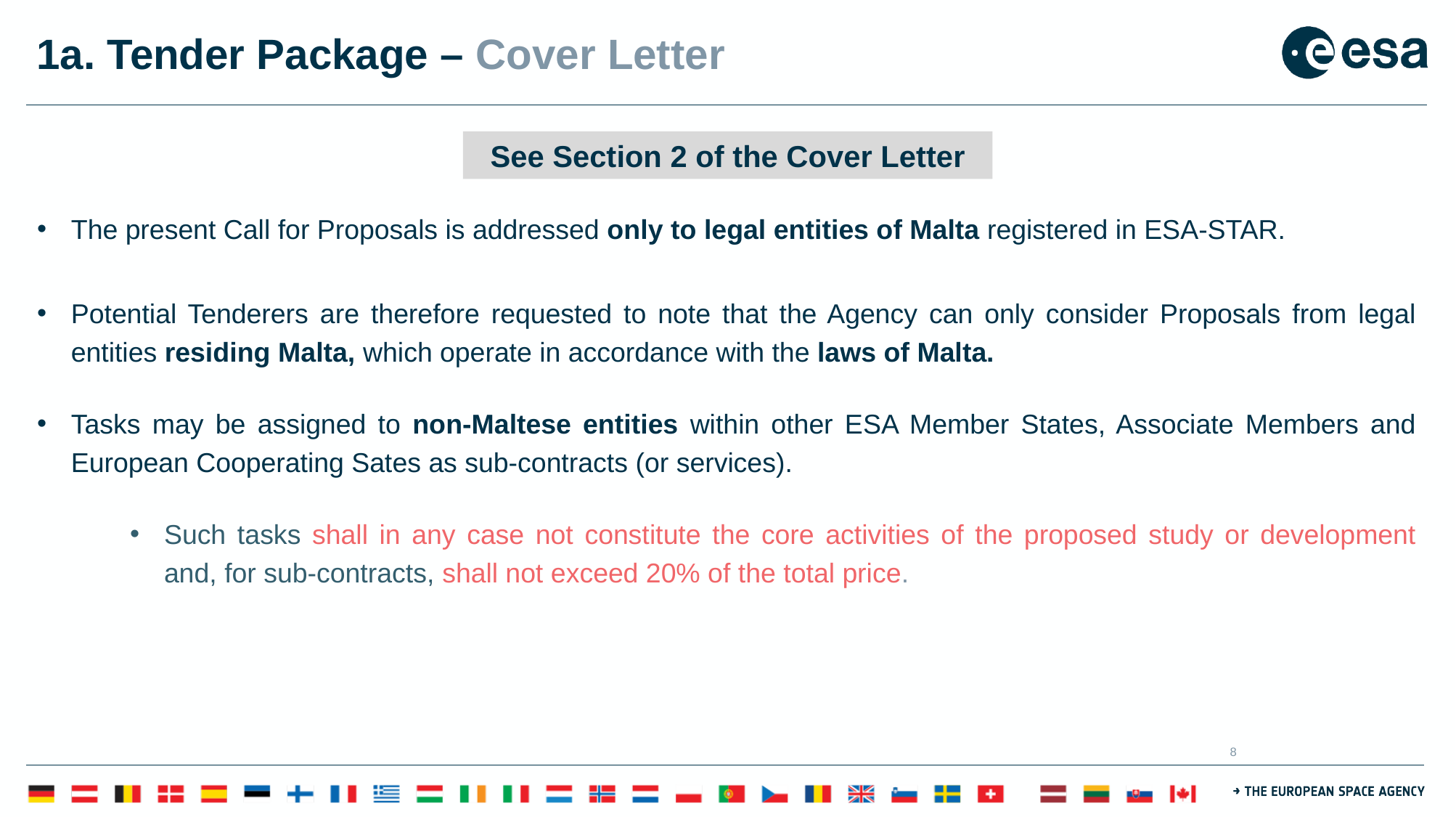

# 1a. Tender Package – Cover Letter

The present Call for Proposals is addressed only to legal entities of Malta registered in ESA-STAR.
Potential Tenderers are therefore requested to note that the Agency can only consider Proposals from legal entities residing Malta, which operate in accordance with the laws of Malta.
Tasks may be assigned to non-Maltese entities within other ESA Member States, Associate Members and European Cooperating Sates as sub-contracts (or services).
Such tasks shall in any case not constitute the core activities of the proposed study or development and, for sub-contracts, shall not exceed 20% of the total price.

See Section 2 of the Cover Letter